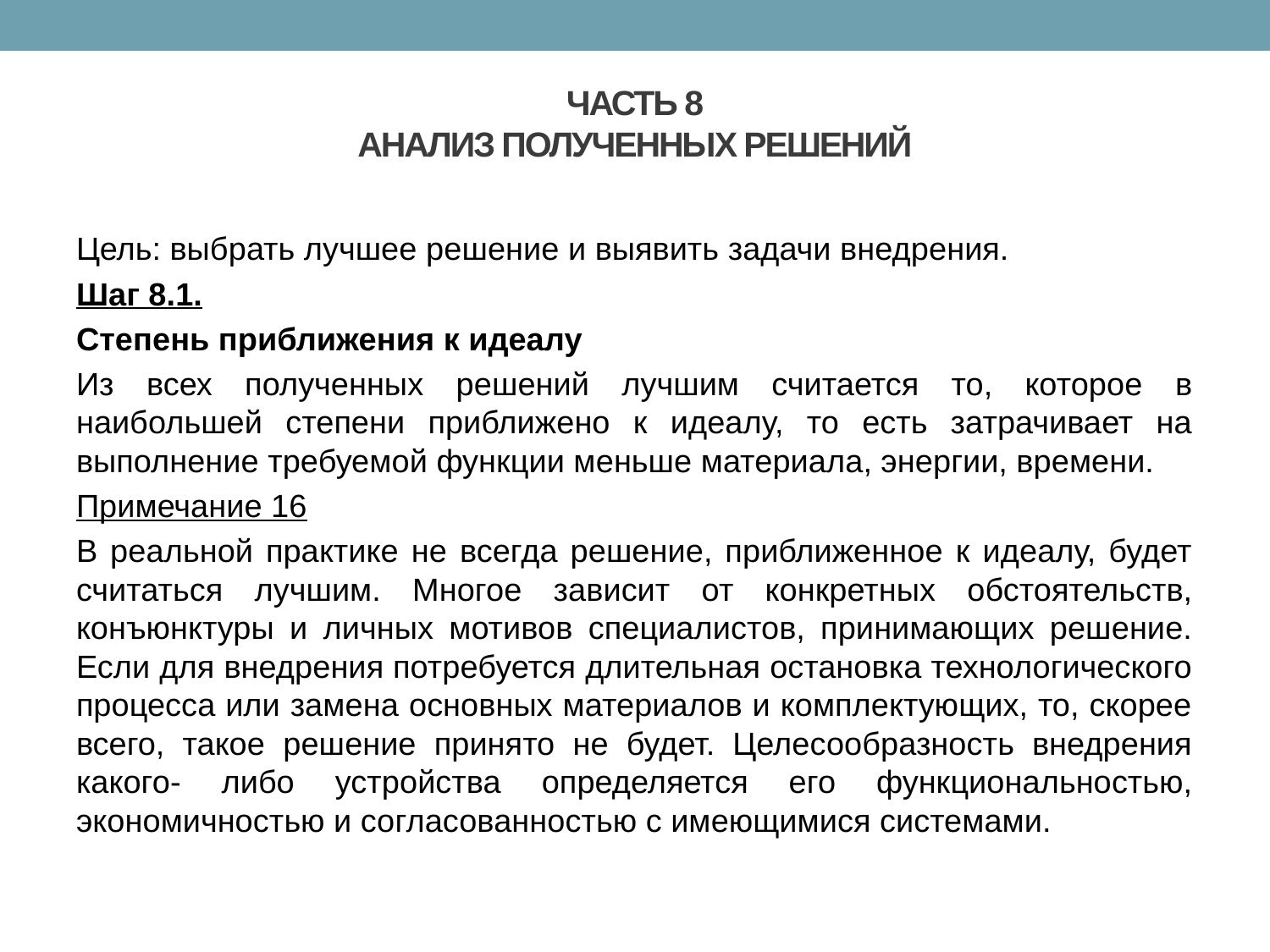

# ЧАСТЬ 8 АНАЛИЗ ПОЛУЧЕННЫХ РЕШЕНИЙ
Цель: выбрать лучшее решение и выявить задачи внедрения.
Шаг 8.1.
Степень приближения к идеалу
Из всех полученных решений лучшим считается то, которое в наибольшей степени приближено к идеалу, то есть затрачивает на выполнение требуемой функции меньше материала, энергии, времени.
Примечание 16
В реальной практике не всегда решение, приближенное к идеалу, будет считаться лучшим. Многое зависит от конкретных обстоятельств, конъюнктуры и личных мотивов специалистов, принимающих решение. Если для внедрения потребуется длительная остановка технологического процесса или замена основных материалов и комплектующих, то, скорее всего, такое решение принято не будет. Целесообразность внедрения какого- либо устройства определяется его функциональностью, экономичностью и согласованностью с имеющимися системами.